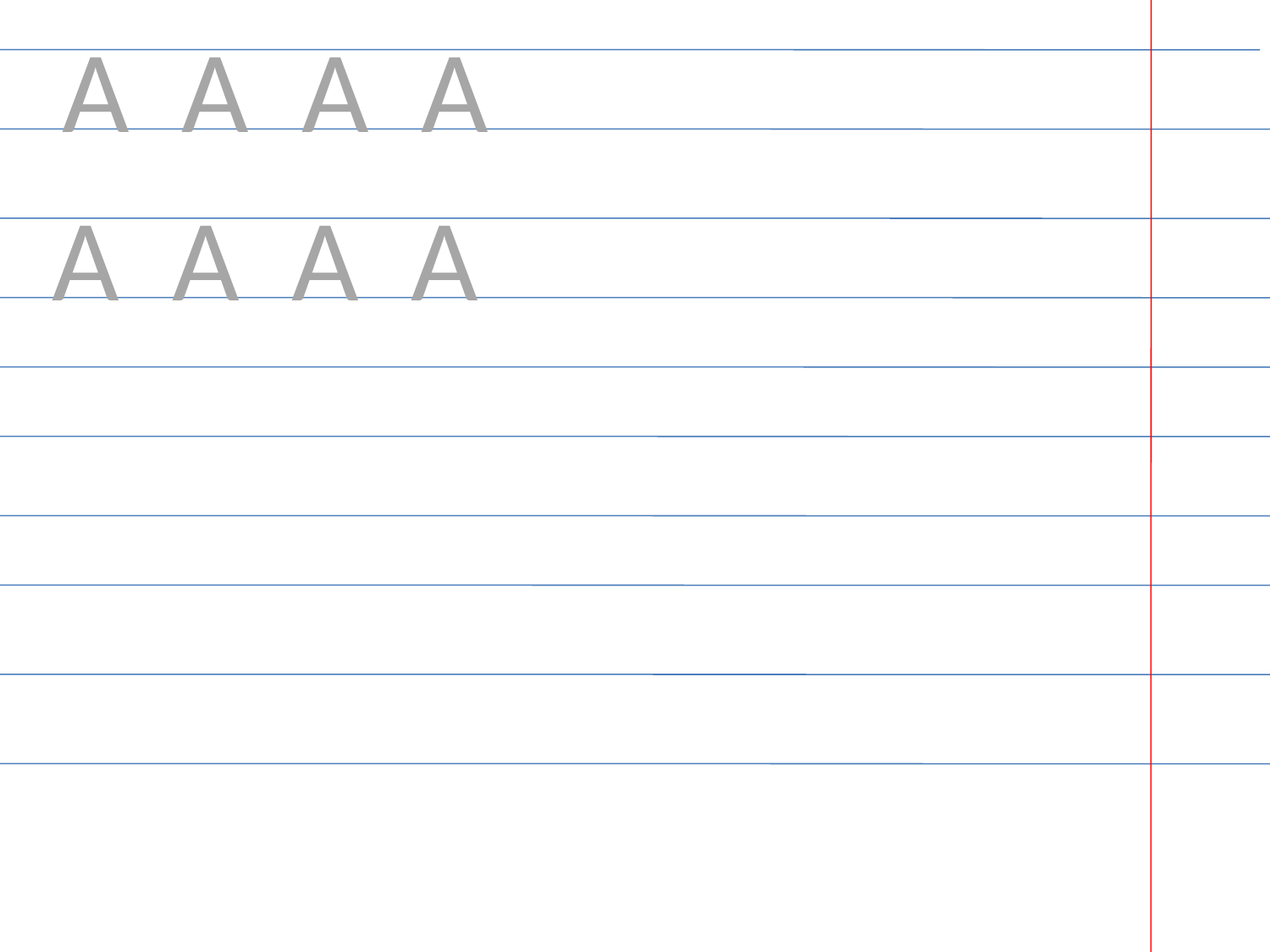

А  А  А  А
А  А  А  А